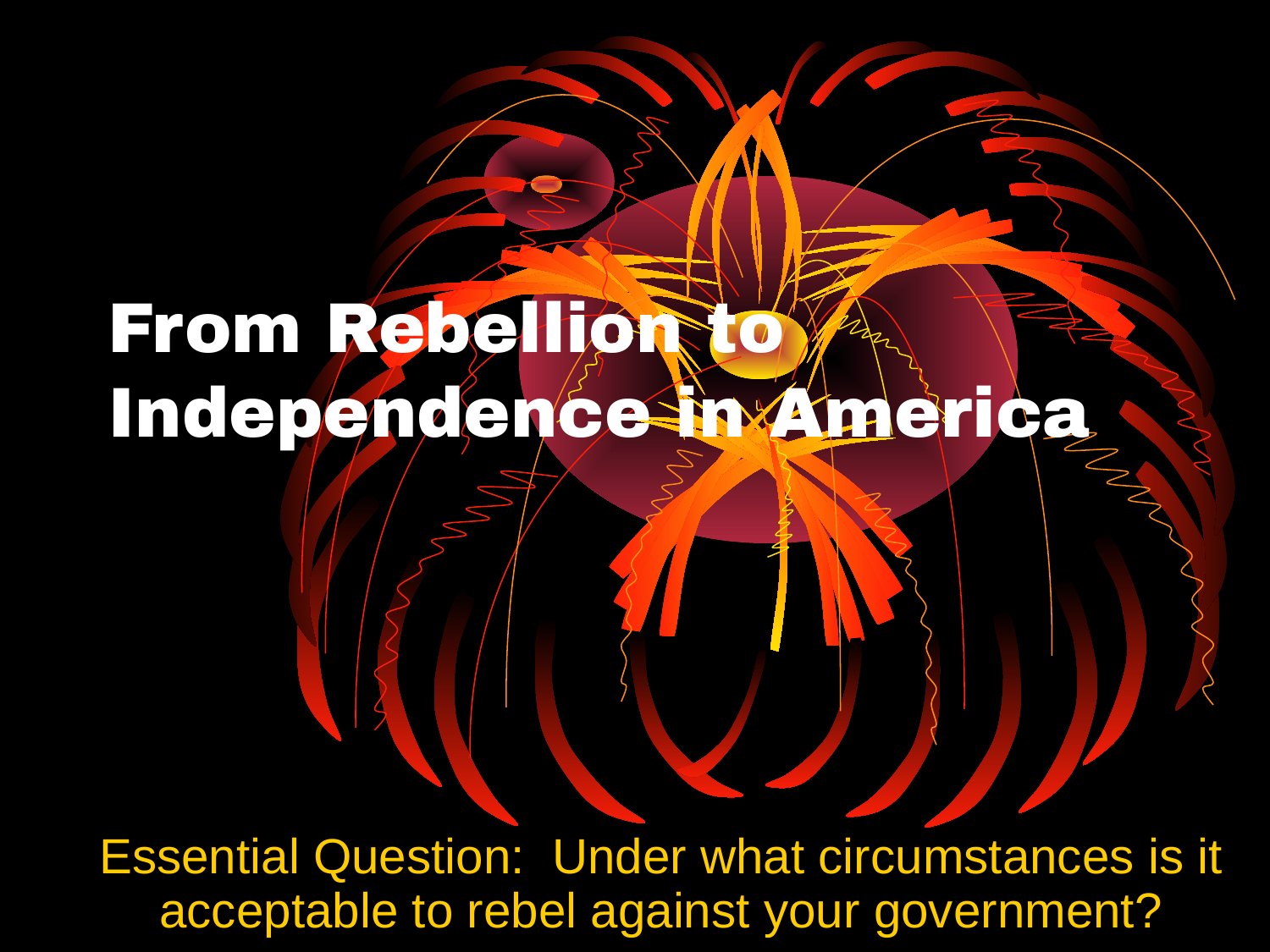

# From Rebellion to Independence in America
Essential Question:  Under what circumstances is it acceptable to rebel against your government?